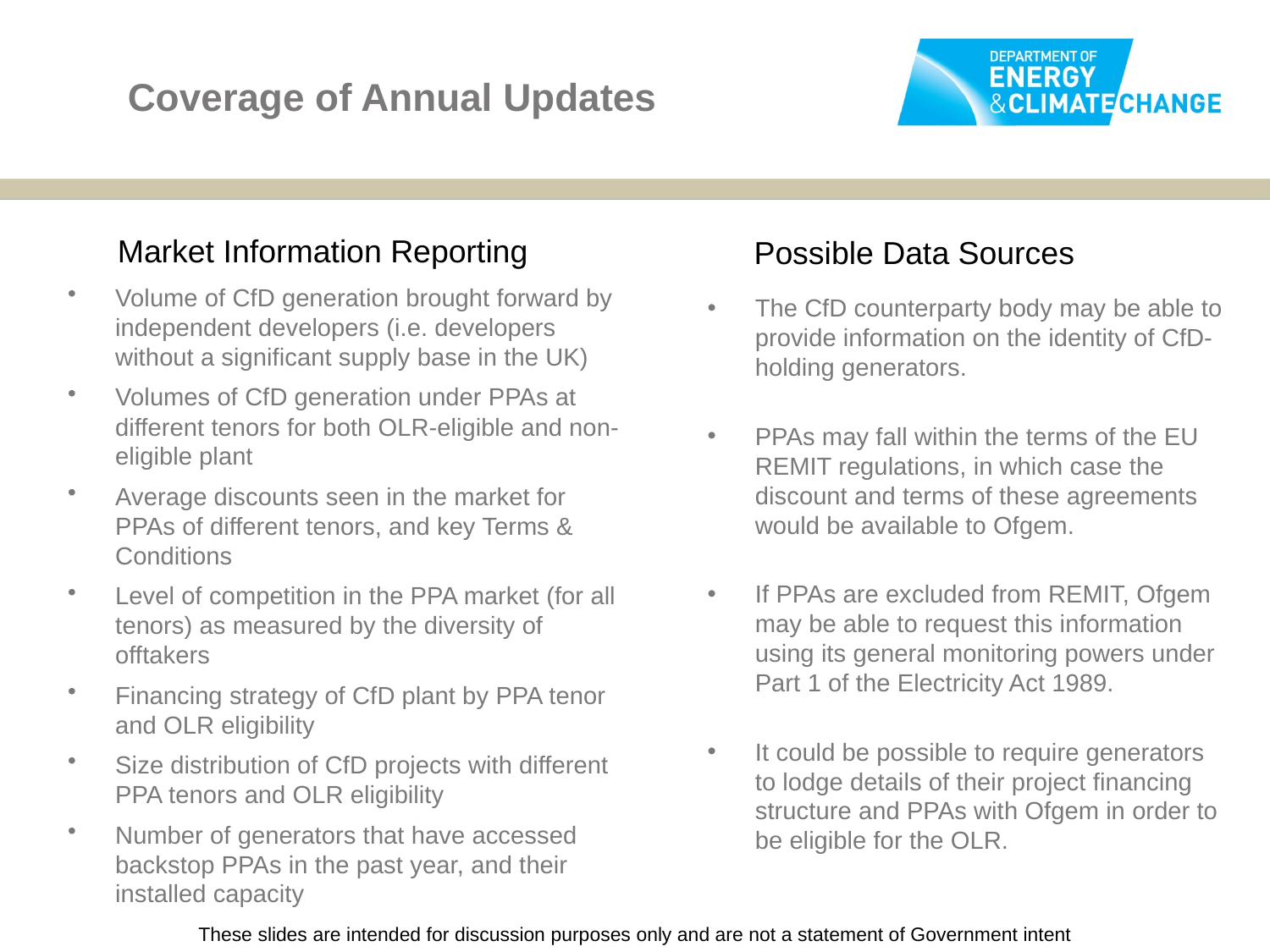

# Coverage of Annual Updates
Market Information Reporting
   Possible Data Sources
Volume of CfD generation brought forward by independent developers (i.e. developers without a significant supply base in the UK)
Volumes of CfD generation under PPAs at different tenors for both OLR-eligible and non-eligible plant
Average discounts seen in the market for PPAs of different tenors, and key Terms & Conditions
Level of competition in the PPA market (for all tenors) as measured by the diversity of offtakers
Financing strategy of CfD plant by PPA tenor and OLR eligibility
Size distribution of CfD projects with different PPA tenors and OLR eligibility
Number of generators that have accessed backstop PPAs in the past year, and their installed capacity
The CfD counterparty body may be able to provide information on the identity of CfD-holding generators.

PPAs may fall within the terms of the EU REMIT regulations, in which case the discount and terms of these agreements would be available to Ofgem.

If PPAs are excluded from REMIT, Ofgem may be able to request this information using its general monitoring powers under Part 1 of the Electricity Act 1989.

It could be possible to require generators to lodge details of their project financing structure and PPAs with Ofgem in order to be eligible for the OLR.
These slides are intended for discussion purposes only and are not a statement of Government intent